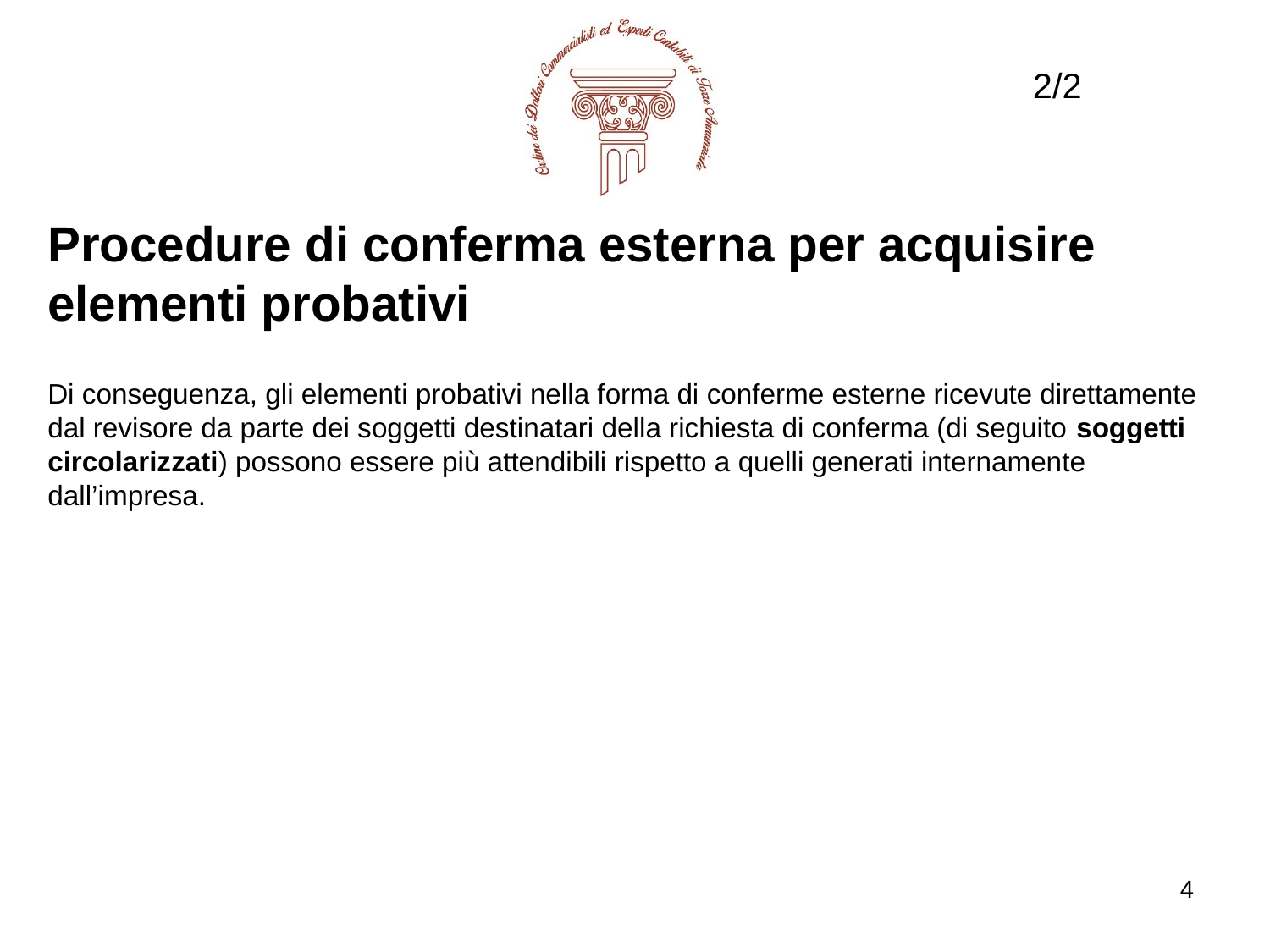

2/2
Procedure di conferma esterna per acquisire elementi probativi

Di conseguenza, gli elementi probativi nella forma di conferme esterne ricevute direttamente dal revisore da parte dei soggetti destinatari della richiesta di conferma (di seguito soggetti circolarizzati) possono essere più attendibili rispetto a quelli generati internamente dall’impresa.

4